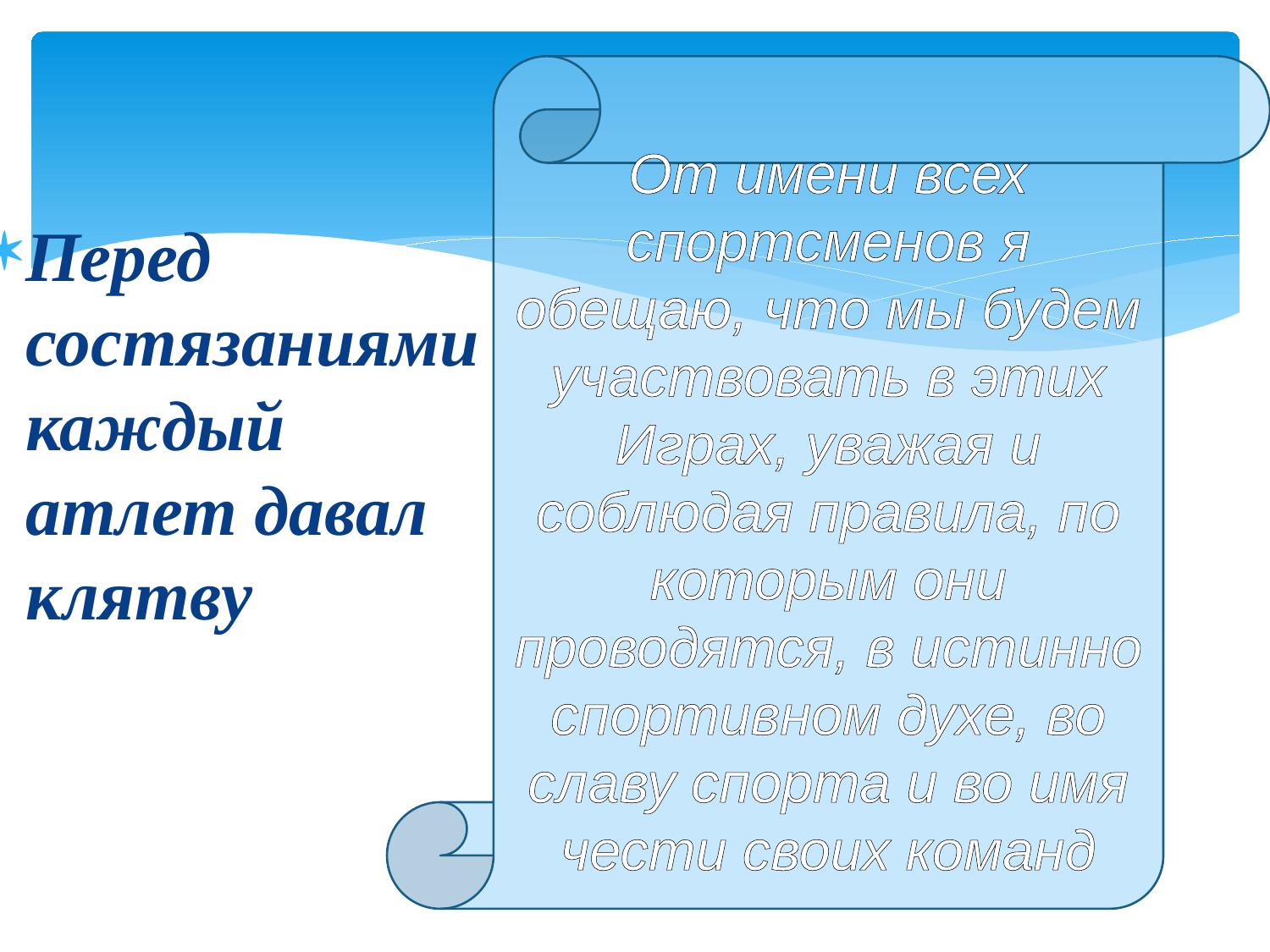

От имени всех спортсменов я обещаю, что мы будем участвовать в этих Играх, уважая и соблюдая правила, по которым они проводятся, в истинно спортивном духе, во славу спорта и во имя чести своих команд
Перед состязаниями каждый атлет давал клятву